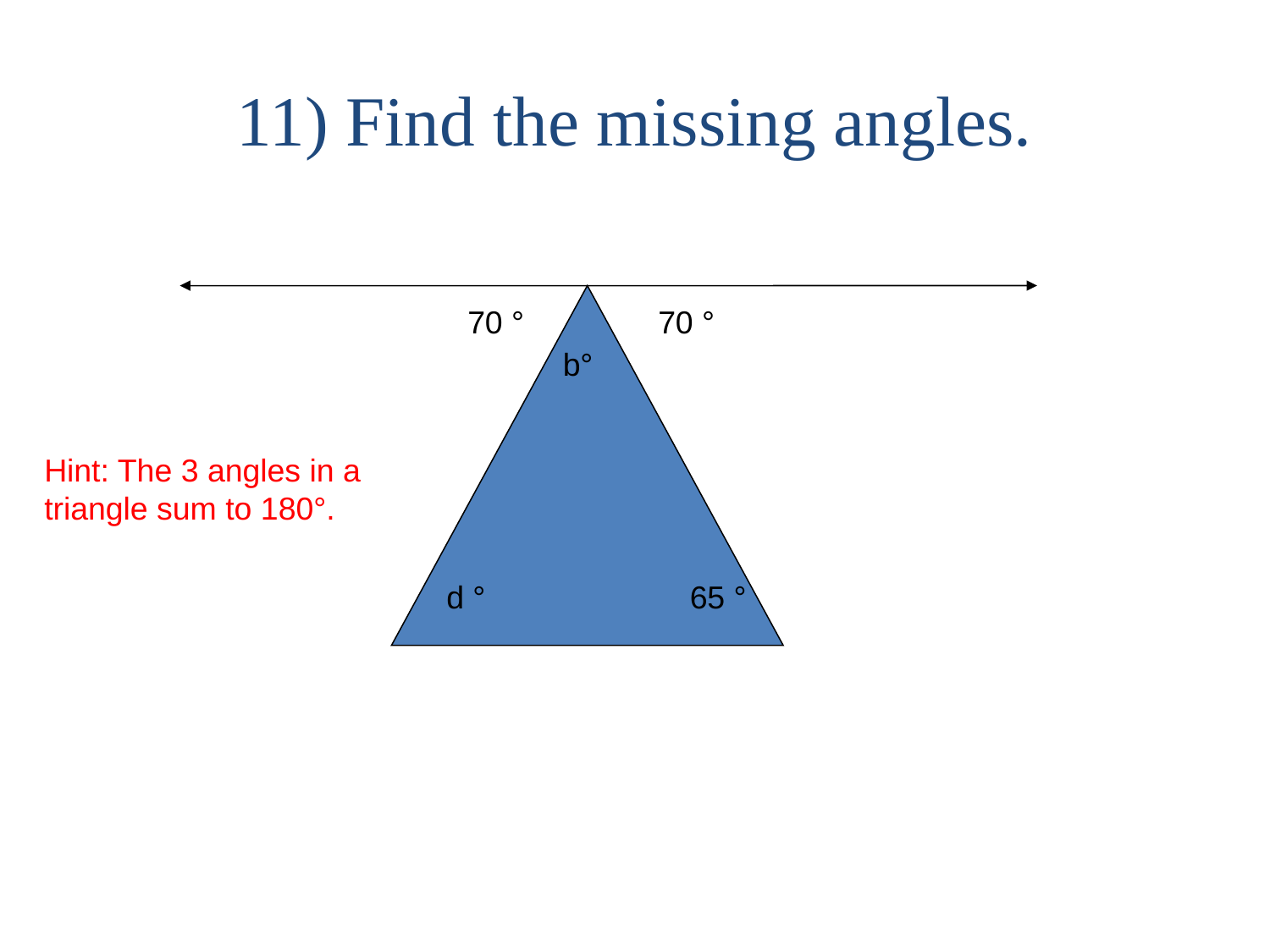

11) Find the missing angles.

70 °
70 °
b°
Hint: The 3 angles in a triangle sum to 180°.
d °
65 °